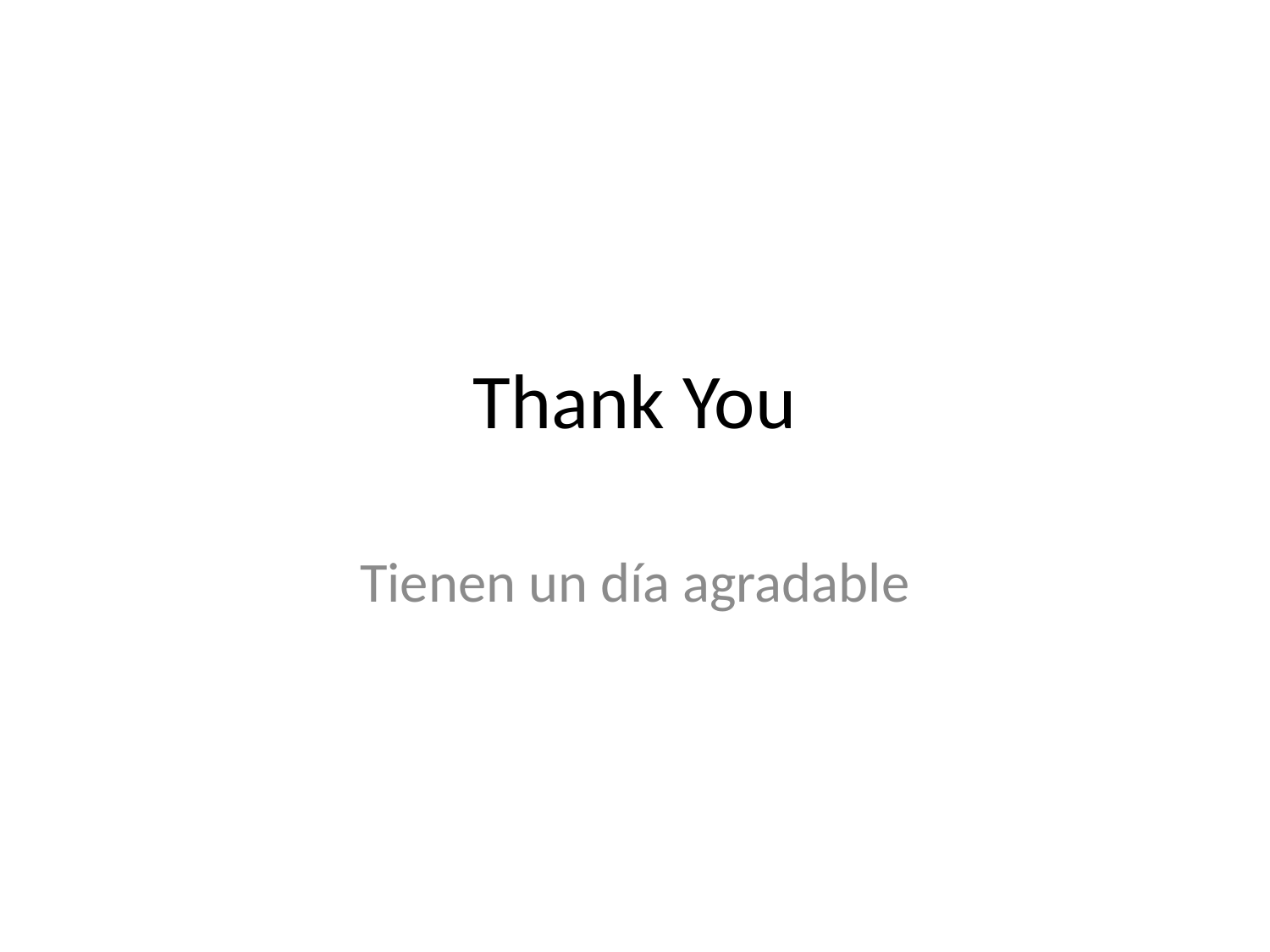

# Thank You
Tienen un día agradable